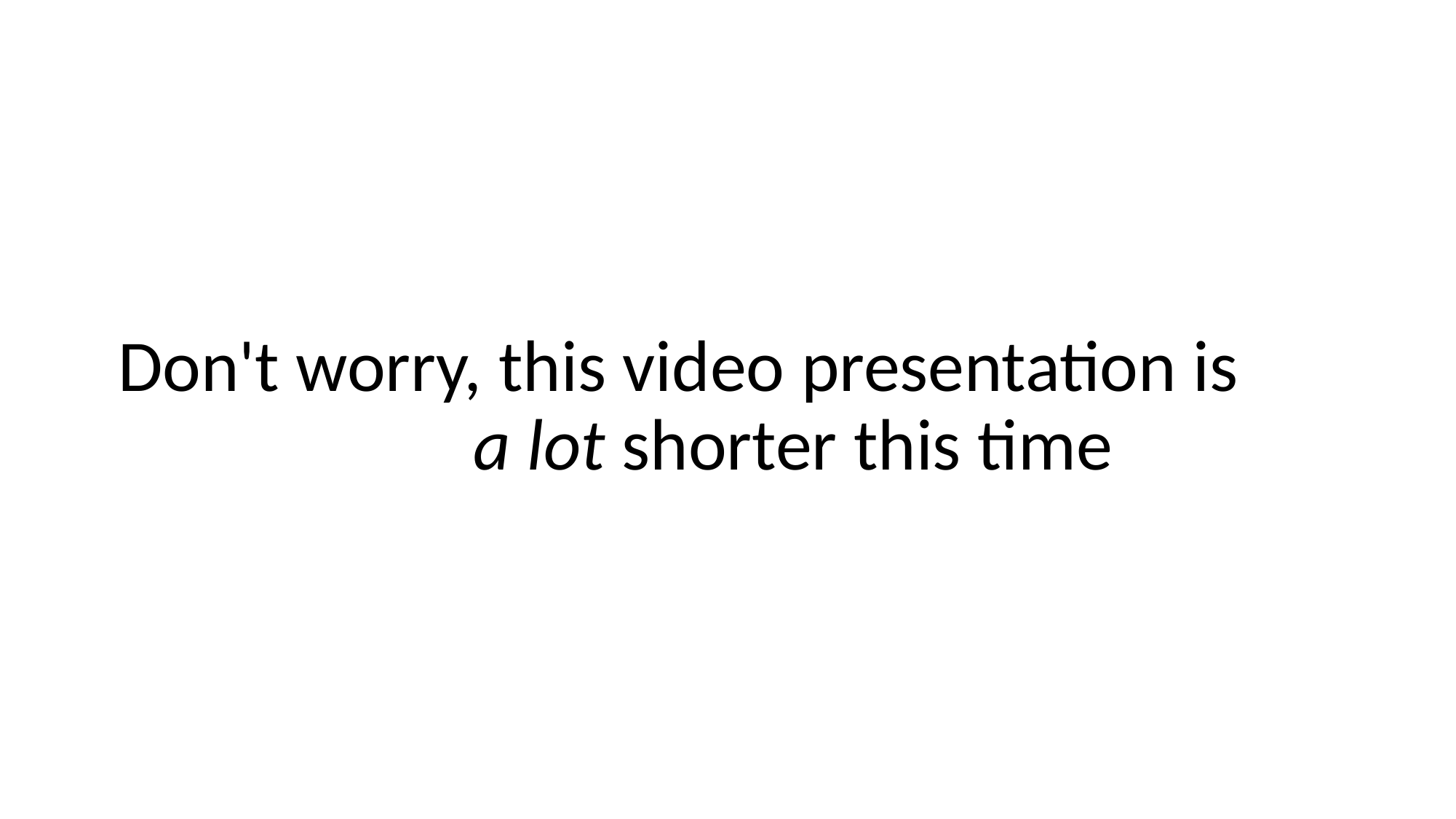

Don't worry, this video presentation is                a lot shorter this time